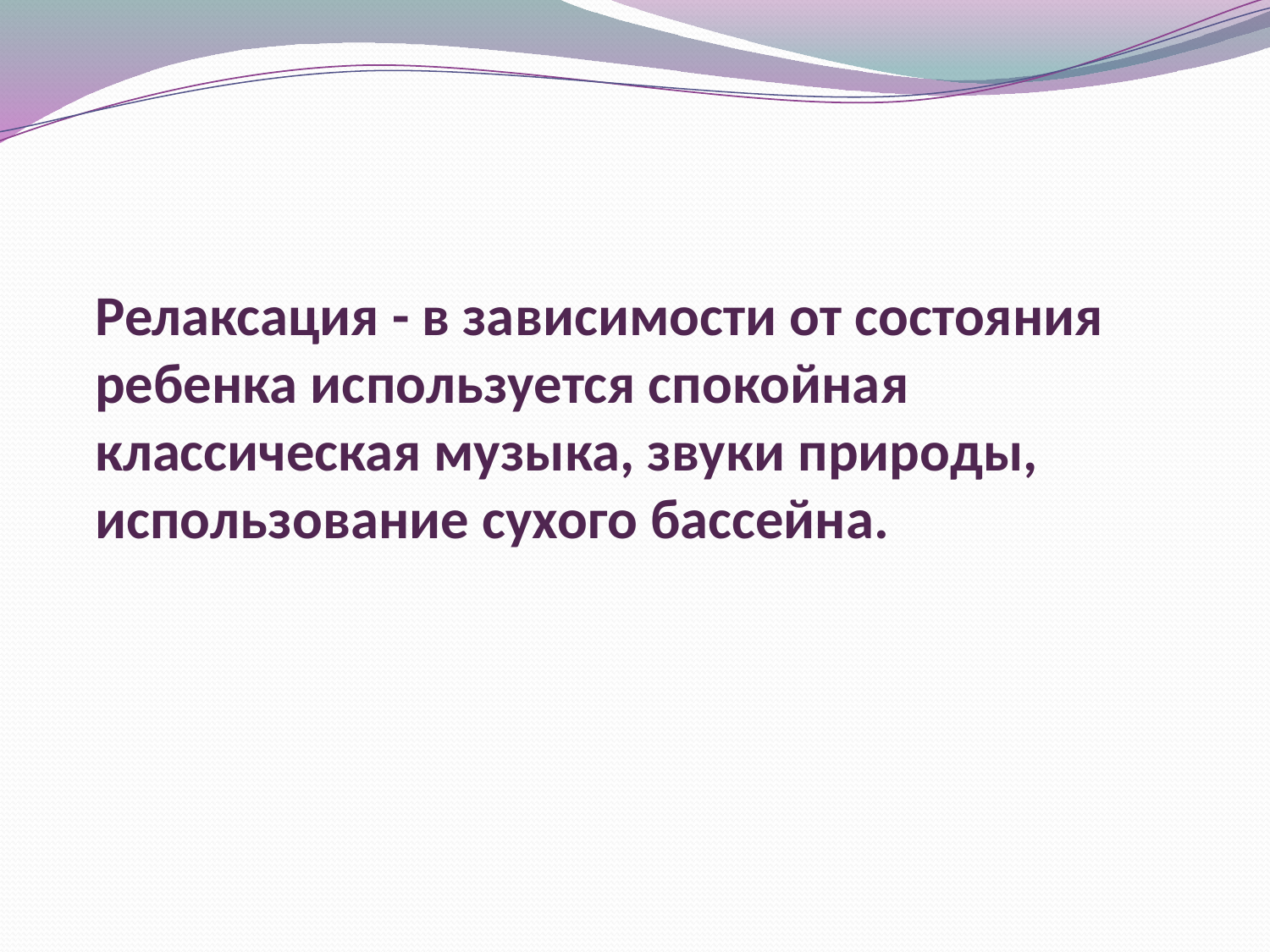

# Релаксация - в зависимости от состояния ребенка используется спокойная классическая музыка, звуки природы, использование сухого бассейна.